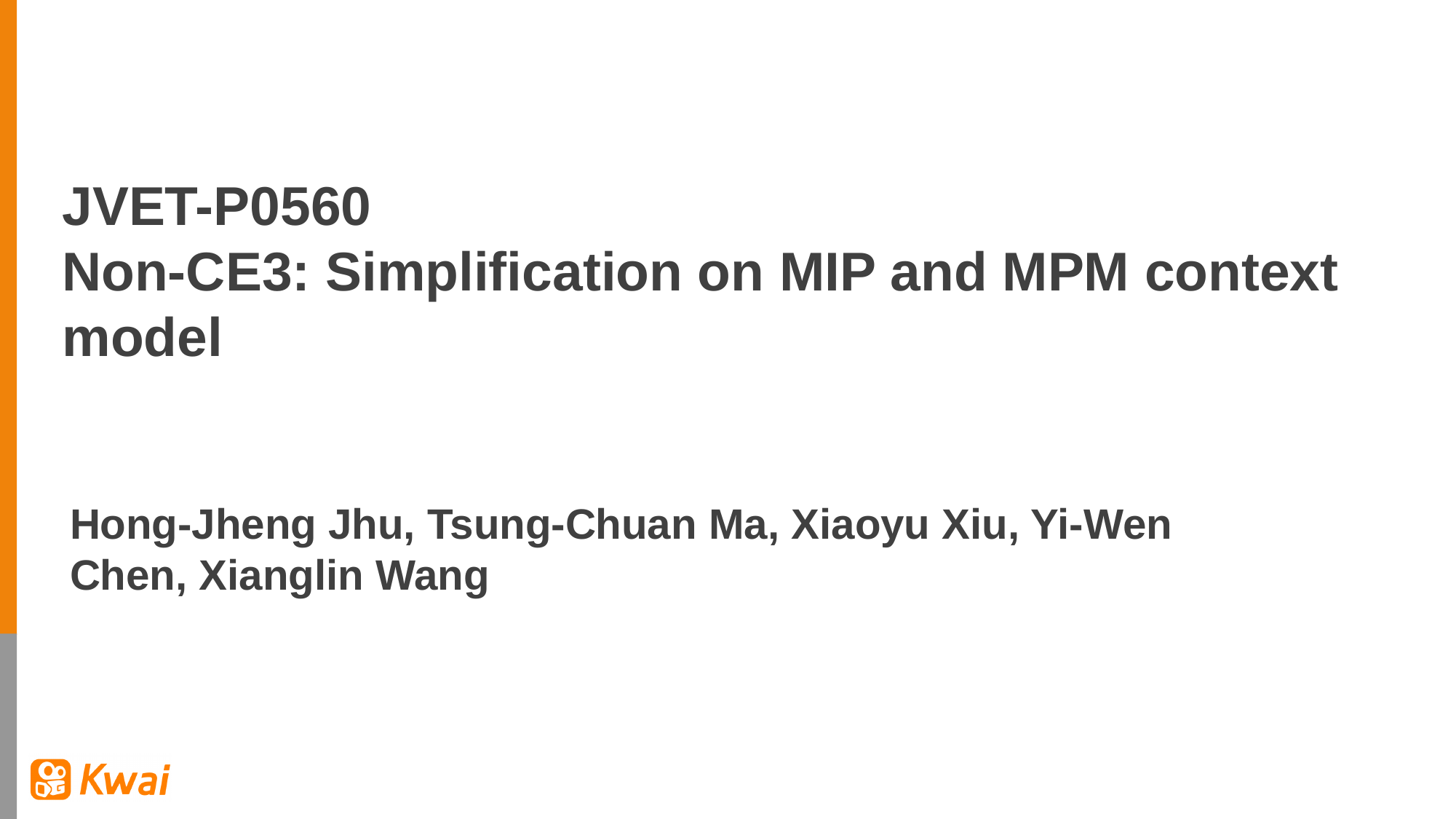

JVET-P0560
Non-CE3: Simplification on MIP and MPM context model
Hong-Jheng Jhu, Tsung-Chuan Ma, Xiaoyu Xiu, Yi-Wen Chen, Xianglin Wang